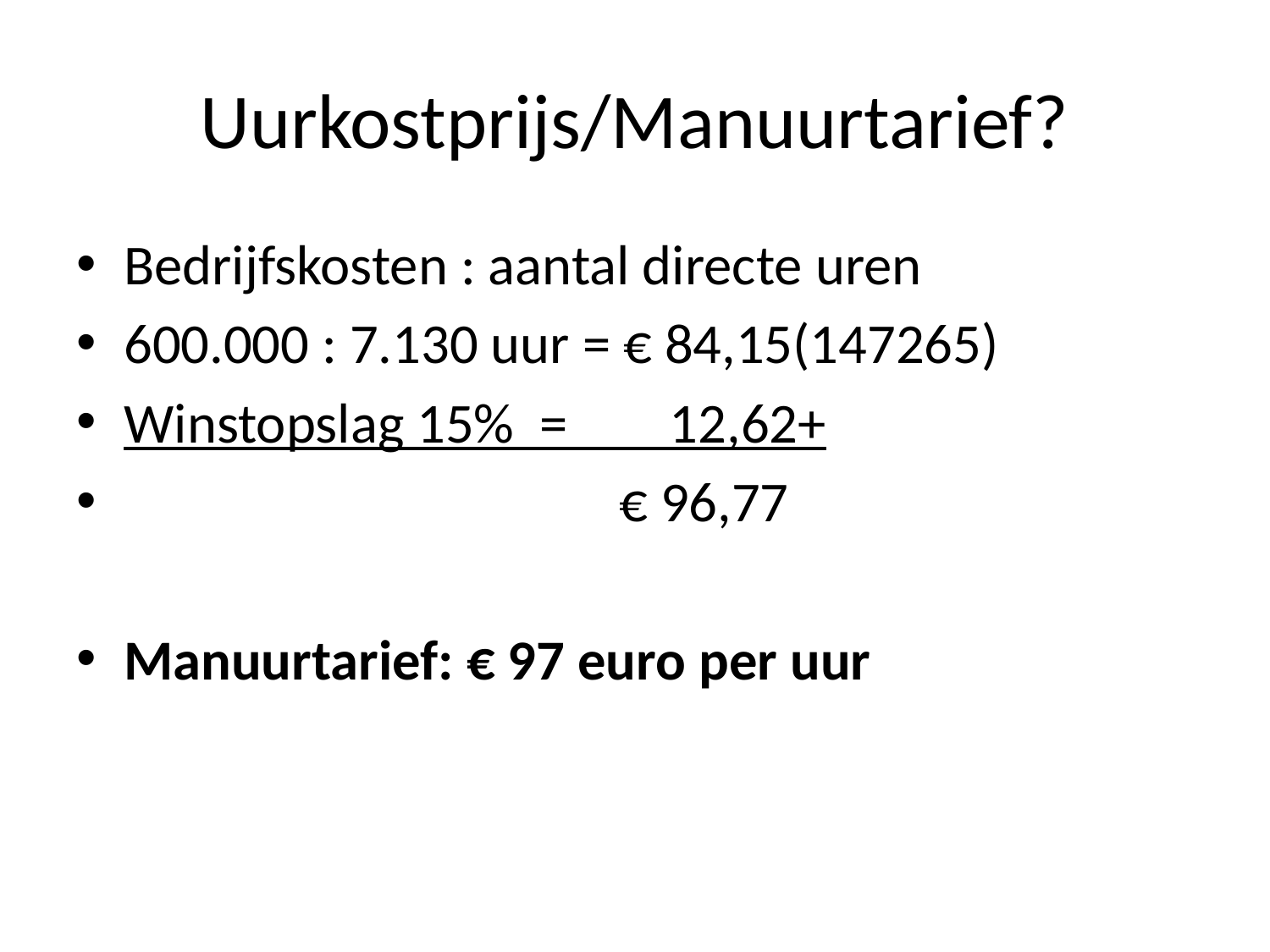

# Uurkostprijs/Manuurtarief?
Bedrijfskosten : aantal directe uren
600.000 : 7.130 uur = € 84,15(147265)
Winstopslag 15%  =        12,62+
                                       € 96,77

Manuurtarief: € 97 euro per uur